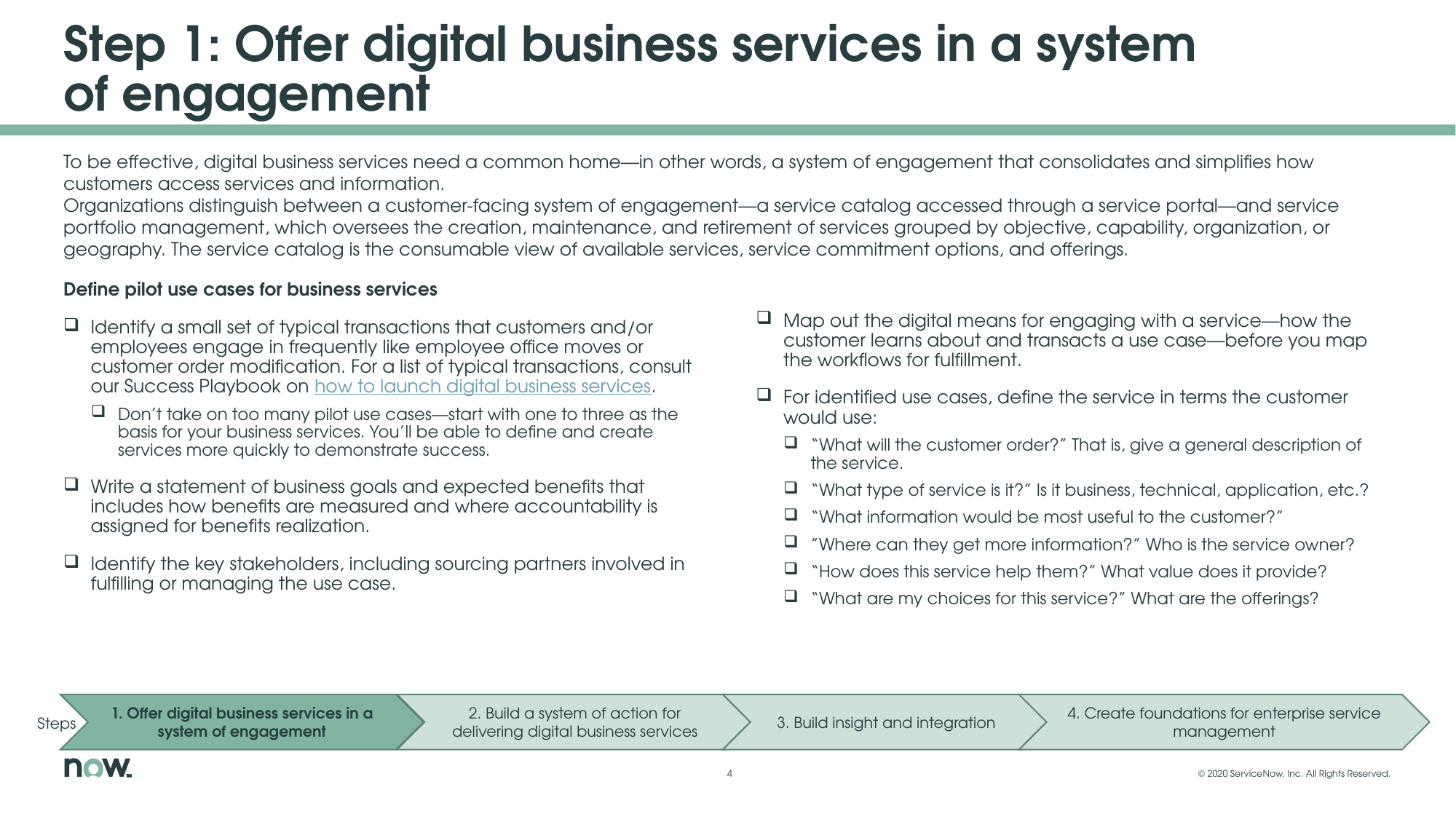

# Step 1: Offer digital business services in a system of engagement

To be effective, digital business services need a common home—in other words, a system of engagement that consolidates and simplifies how customers access services and information.
Organizations distinguish between a customer-facing system of engagement—a service catalog accessed through a service portal—and service portfolio management, which oversees the creation, maintenance, and retirement of services grouped by objective, capability, organization, or geography. The service catalog is the consumable view of available services, service commitment options, and offerings.
Define pilot use cases for business services
Identify a small set of typical transactions that customers and/or employees engage in frequently like employee office moves or customer order modification. For a list of typical transactions, consult our Success Playbook on how to launch digital business services.
Don’t take on too many pilot use cases—start with one to three as the basis for your business services. You’ll be able to define and create services more quickly to demonstrate success.
Write a statement of business goals and expected benefits that includes how benefits are measured and where accountability is assigned for benefits realization.
Identify the key stakeholders, including sourcing partners involved in fulfilling or managing the use case.
Map out the digital means for engaging with a service—how the customer learns about and transacts a use case—before you map the workflows for fulfillment.
For identified use cases, define the service in terms the customer would use:
“What will the customer order?” That is, give a general description of the service.
“What type of service is it?” Is it business, technical, application, etc.?
“What information would be most useful to the customer?”
”Where can they get more information?” Who is the service owner?
“How does this service help them?” What value does it provide?
“What are my choices for this service?” What are the offerings?
1. Offer digital business services in a system of engagement
2. Build a system of action for delivering digital business services
3. Build insight and integration
4. Create foundations for enterprise service management
Steps